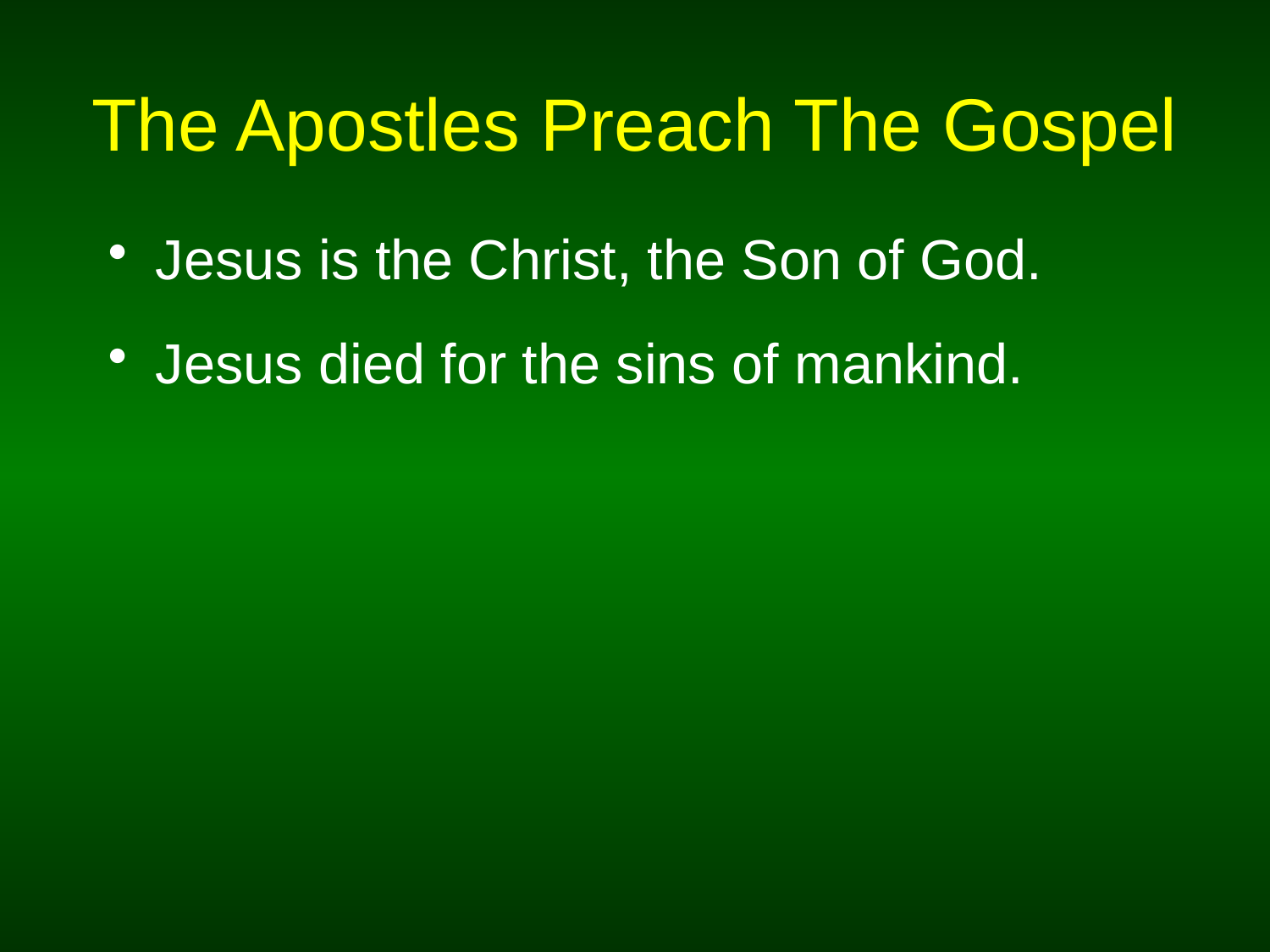

# The Apostles Preach The Gospel
Jesus is the Christ, the Son of God.
Jesus died for the sins of mankind.